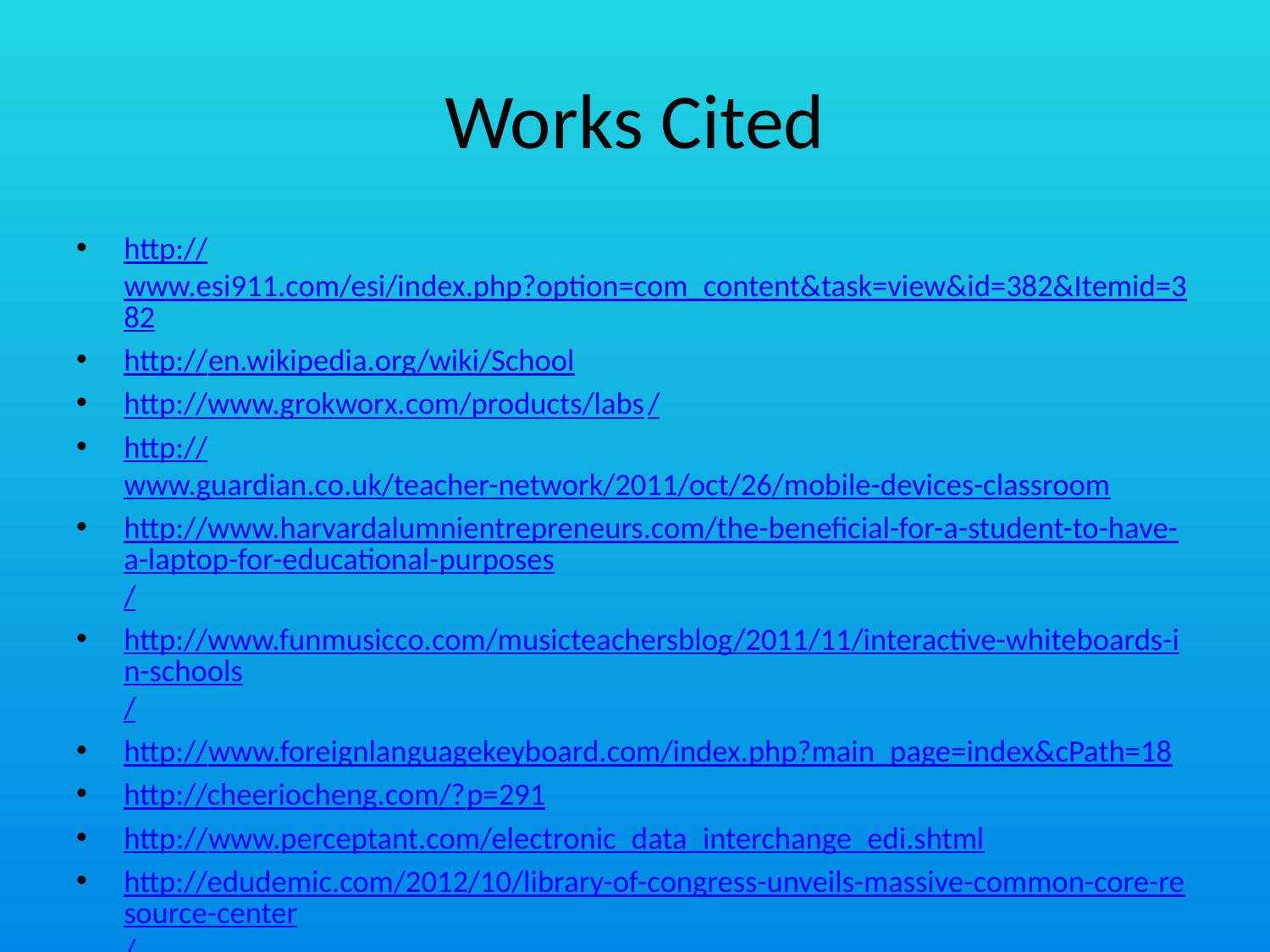

# Works Cited
http://www.esi911.com/esi/index.php?option=com_content&task=view&id=382&Itemid=382
http://en.wikipedia.org/wiki/School
http://www.grokworx.com/products/labs/
http://www.guardian.co.uk/teacher-network/2011/oct/26/mobile-devices-classroom
http://www.harvardalumnientrepreneurs.com/the-beneficial-for-a-student-to-have-a-laptop-for-educational-purposes/
http://www.funmusicco.com/musicteachersblog/2011/11/interactive-whiteboards-in-schools/
http://www.foreignlanguagekeyboard.com/index.php?main_page=index&cPath=18
http://cheeriocheng.com/?p=291
http://www.perceptant.com/electronic_data_interchange_edi.shtml
http://edudemic.com/2012/10/library-of-congress-unveils-massive-common-core-resource-center/